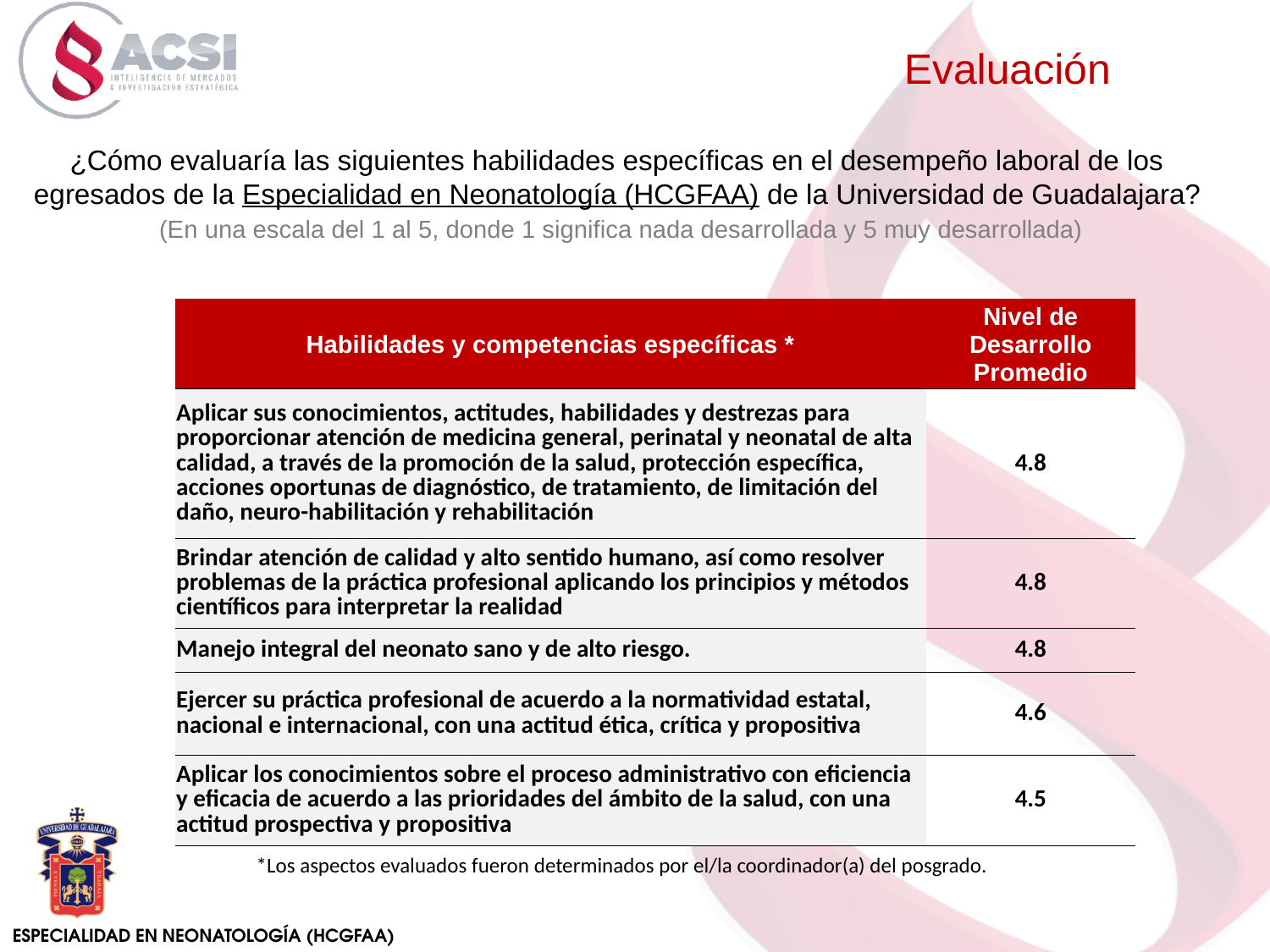

Evaluación
¿Cómo evaluaría las siguientes habilidades específicas en el desempeño laboral de los egresados de la Especialidad en Neonatología (HCGFAA) de la Universidad de Guadalajara?
 (En una escala del 1 al 5, donde 1 significa nada desarrollada y 5 muy desarrollada)
| Habilidades y competencias específicas \* | Nivel de Desarrollo Promedio |
| --- | --- |
| Aplicar sus conocimientos, actitudes, habilidades y destrezas para proporcionar atención de medicina general, perinatal y neonatal de alta calidad, a través de la promoción de la salud, protección específica, acciones oportunas de diagnóstico, de tratamiento, de limitación del daño, neuro-habilitación y rehabilitación | 4.8 |
| Brindar atención de calidad y alto sentido humano, así como resolver problemas de la práctica profesional aplicando los principios y métodos científicos para interpretar la realidad | 4.8 |
| Manejo integral del neonato sano y de alto riesgo. | 4.8 |
| Ejercer su práctica profesional de acuerdo a la normatividad estatal, nacional e internacional, con una actitud ética, crítica y propositiva | 4.6 |
| Aplicar los conocimientos sobre el proceso administrativo con eficiencia y eficacia de acuerdo a las prioridades del ámbito de la salud, con una actitud prospectiva y propositiva | 4.5 |
*Los aspectos evaluados fueron determinados por el/la coordinador(a) del posgrado.